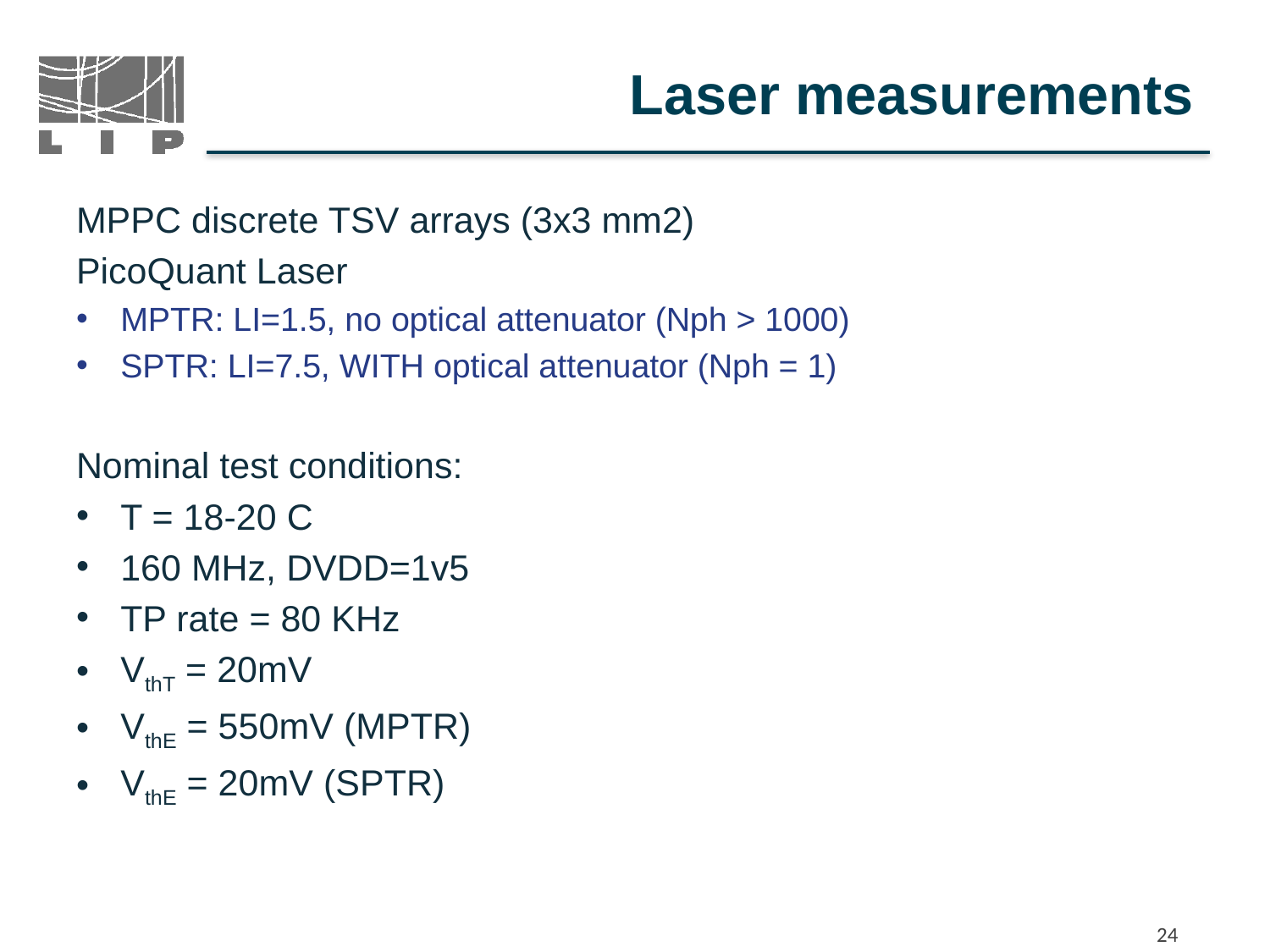

# Laser measurements
MPPC discrete TSV arrays (3x3 mm2)
PicoQuant Laser
MPTR: LI=1.5, no optical attenuator (Nph > 1000)
SPTR: LI=7.5, WITH optical attenuator (Nph = 1)

Nominal test conditions:
T = 18-20 C
160 MHz, DVDD=1v5
TP rate = 80 KHz
VthT = 20mV
VthE = 550mV (MPTR)
VthE = 20mV (SPTR)
 24